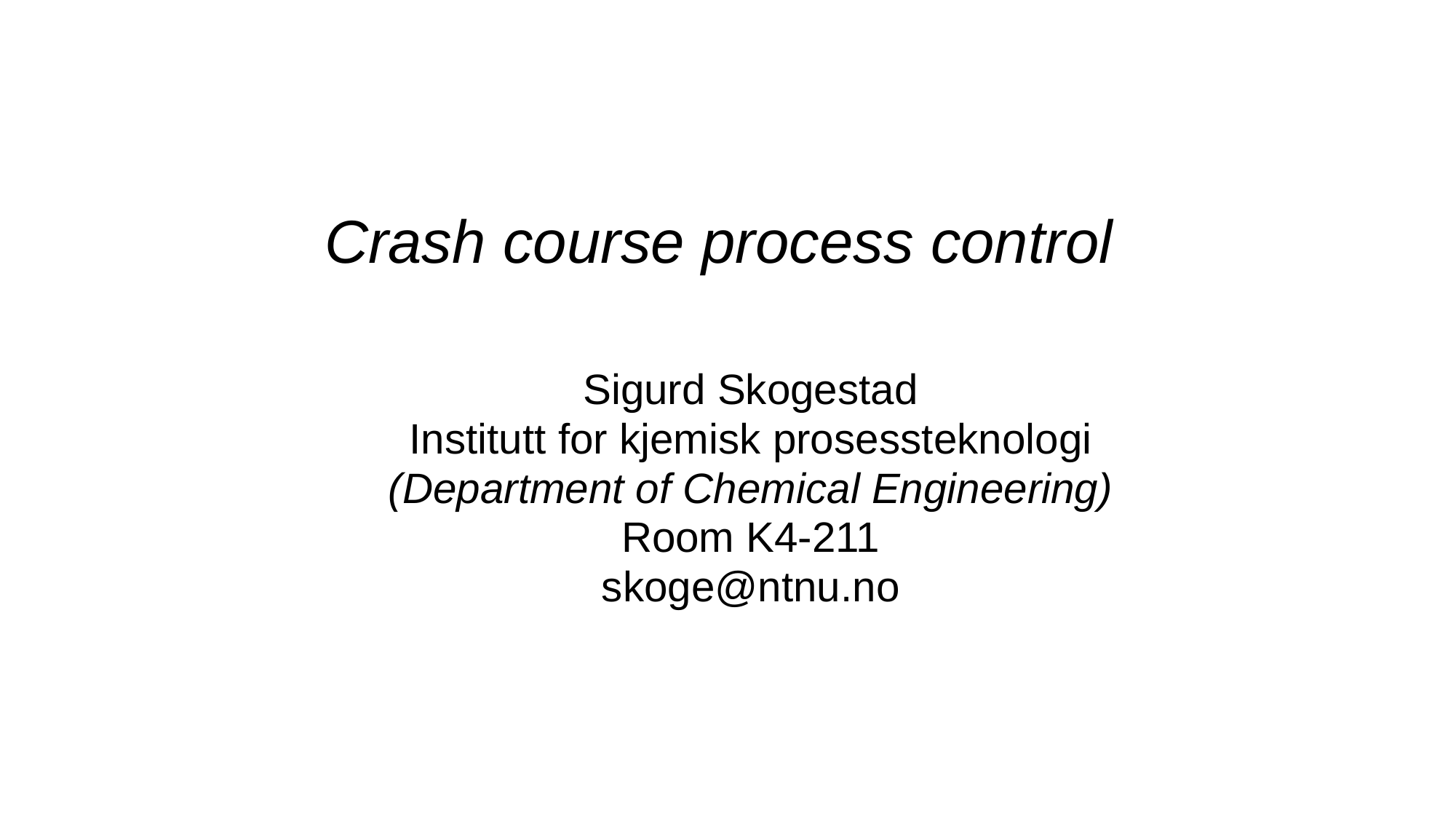

# Crash course process control
Sigurd Skogestad
Institutt for kjemisk prosessteknologi
(Department of Chemical Engineering)
Room K4-211
skoge@ntnu.no
TexPoint fonts used in EMF.
Read the TexPoint manual before you delete this box.: AAAAAAA